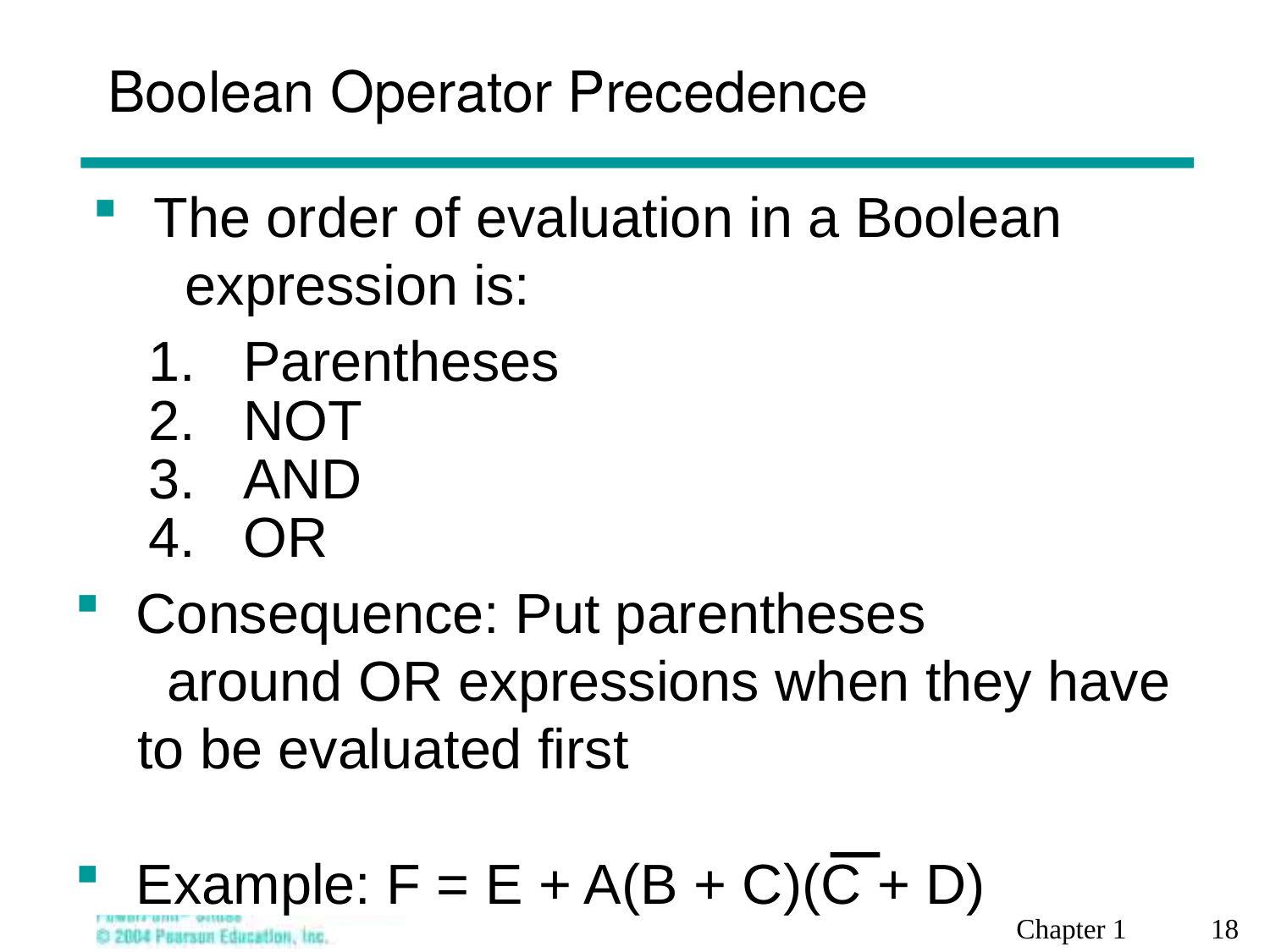

# Boolean Operator Precedence
  The order of evaluation in a Boolean
    expression is:
1.
Parentheses
2.
NOT
3.
AND
4.
OR
  Consequence: Put parentheses
    around OR expressions when they have
    to be evaluated first

  Example: F = E + A(B + C)(C + D)

Chapter 1            18